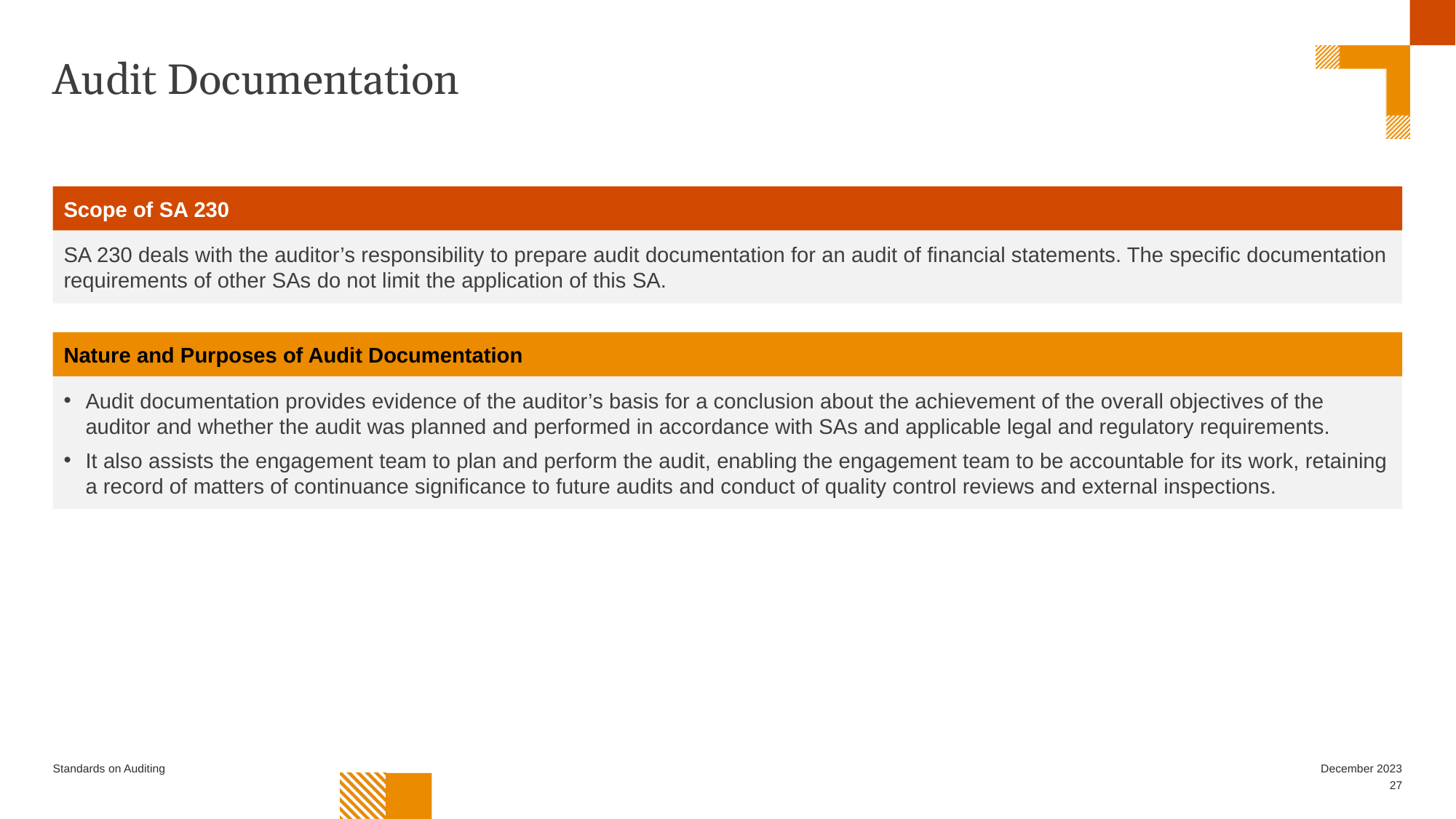

# Audit Documentation
Scope of SA 230
SA 230 deals with the auditor’s responsibility to prepare audit documentation for an audit of financial statements. The specific documentation requirements of other SAs do not limit the application of this SA.
Nature and Purposes of Audit Documentation
Audit documentation provides evidence of the auditor’s basis for a conclusion about the achievement of the overall objectives of the auditor and whether the audit was planned and performed in accordance with SAs and applicable legal and regulatory requirements.
It also assists the engagement team to plan and perform the audit, enabling the engagement team to be accountable for its work, retaining a record of matters of continuance significance to future audits and conduct of quality control reviews and external inspections.
Standards on Auditing
December 2023
27